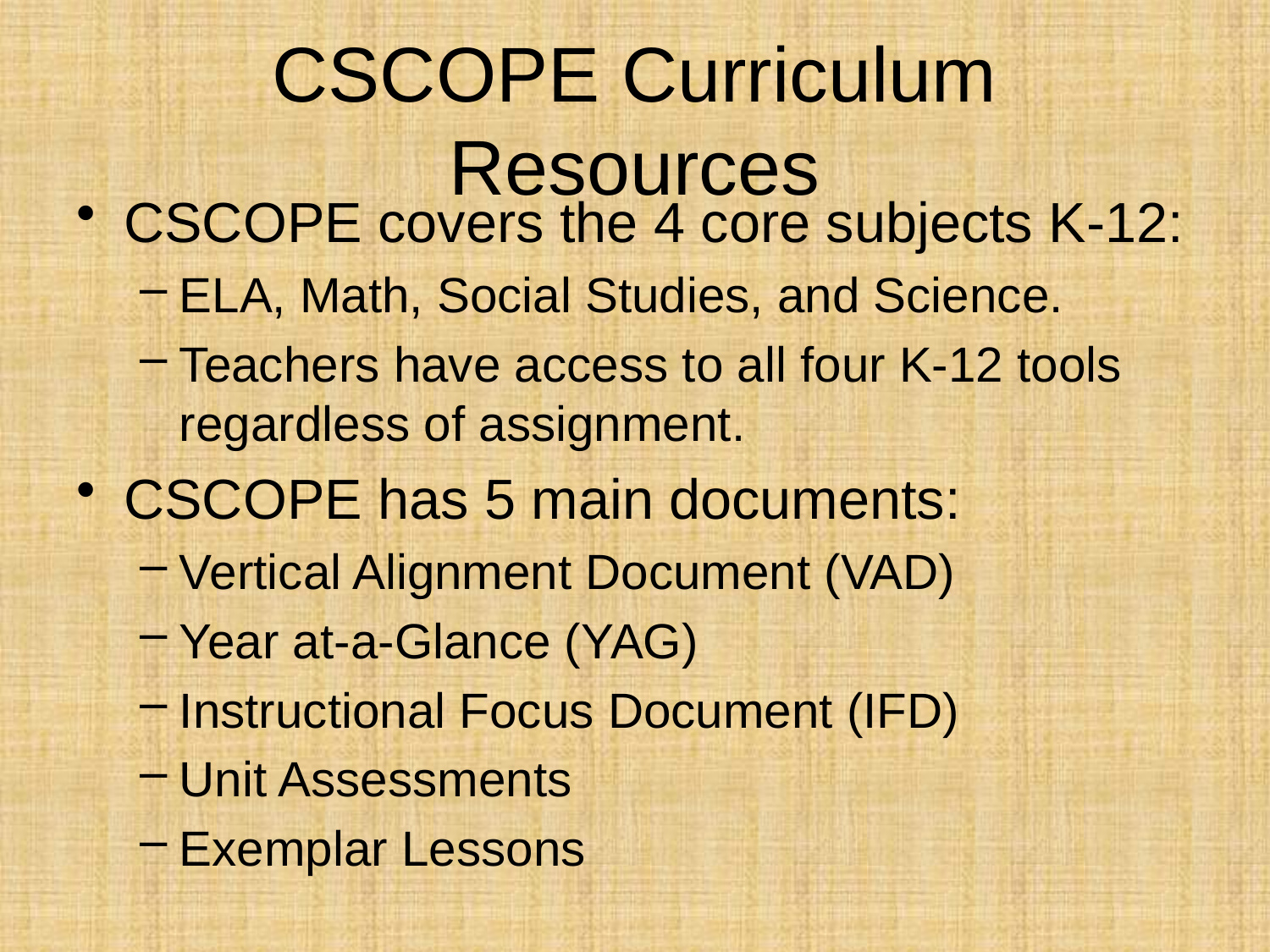

# CSCOPE Curriculum Resources
CSCOPE covers the 4 core subjects K-12:
ELA, Math, Social Studies, and Science.
Teachers have access to all four K-12 tools regardless of assignment.
CSCOPE has 5 main documents:
Vertical Alignment Document (VAD)
Year at-a-Glance (YAG)
Instructional Focus Document (IFD)
Unit Assessments
Exemplar Lessons